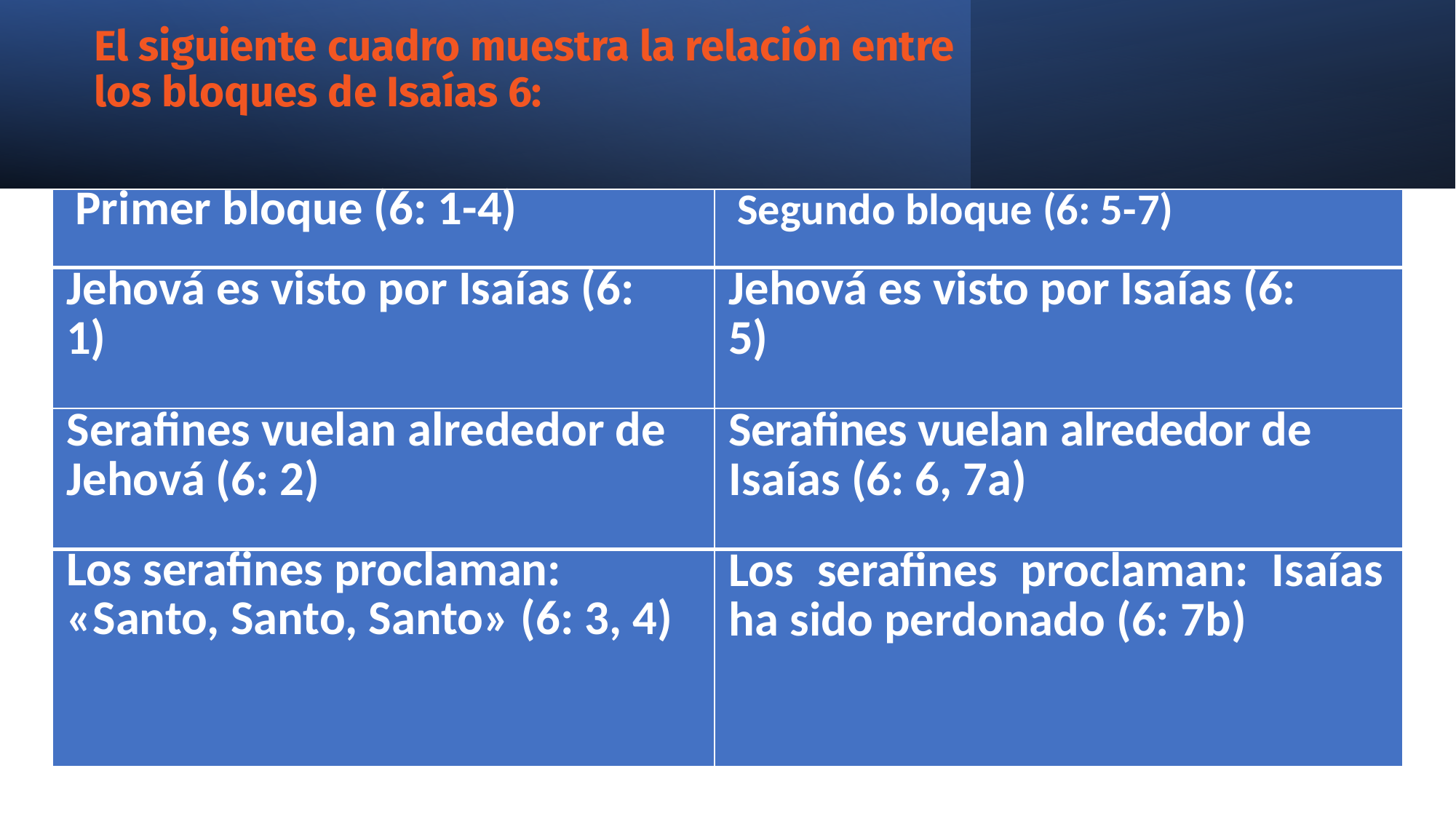

# El siguiente cuadro muestra la relación entre los bloques de Isaías 6:

| Primer bloque (6: 1-4) | Segundo bloque (6: 5-7) |
| --- | --- |
| Jehová es visto por Isaías (6: 1) | Jehová es visto por Isaías (6: 5) |
| Serafines vuelan alrededor de Jehová (6: 2) | Serafines vuelan alrededor de Isaías (6: 6, 7a) |
| Los serafines proclaman: «Santo, Santo, Santo» (6: 3, 4) | Los serafines proclaman: Isaías ha sido perdonado (6: 7b) |